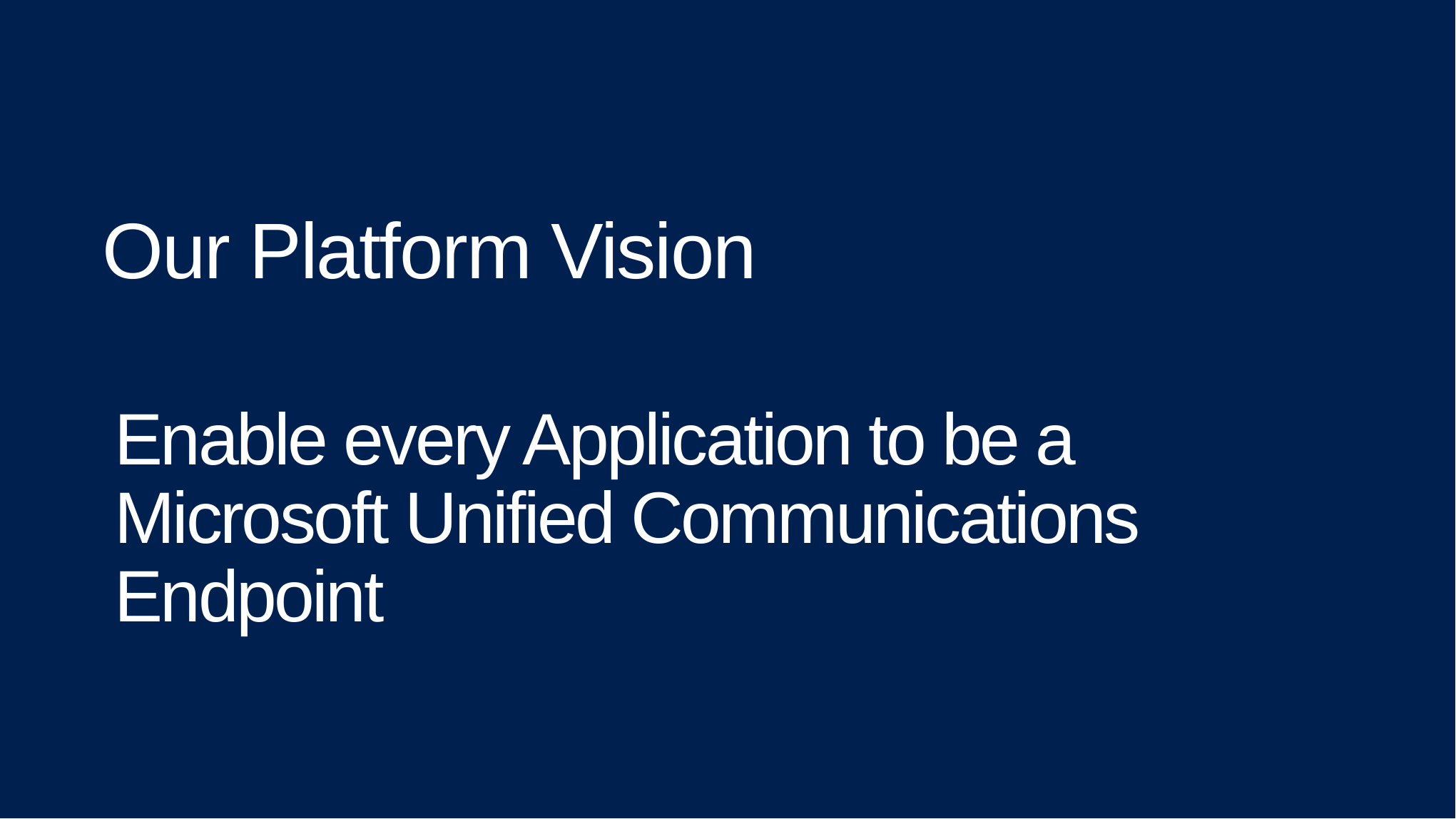

# Our Platform Vision
Enable every Application to be a
Microsoft Unified Communications Endpoint